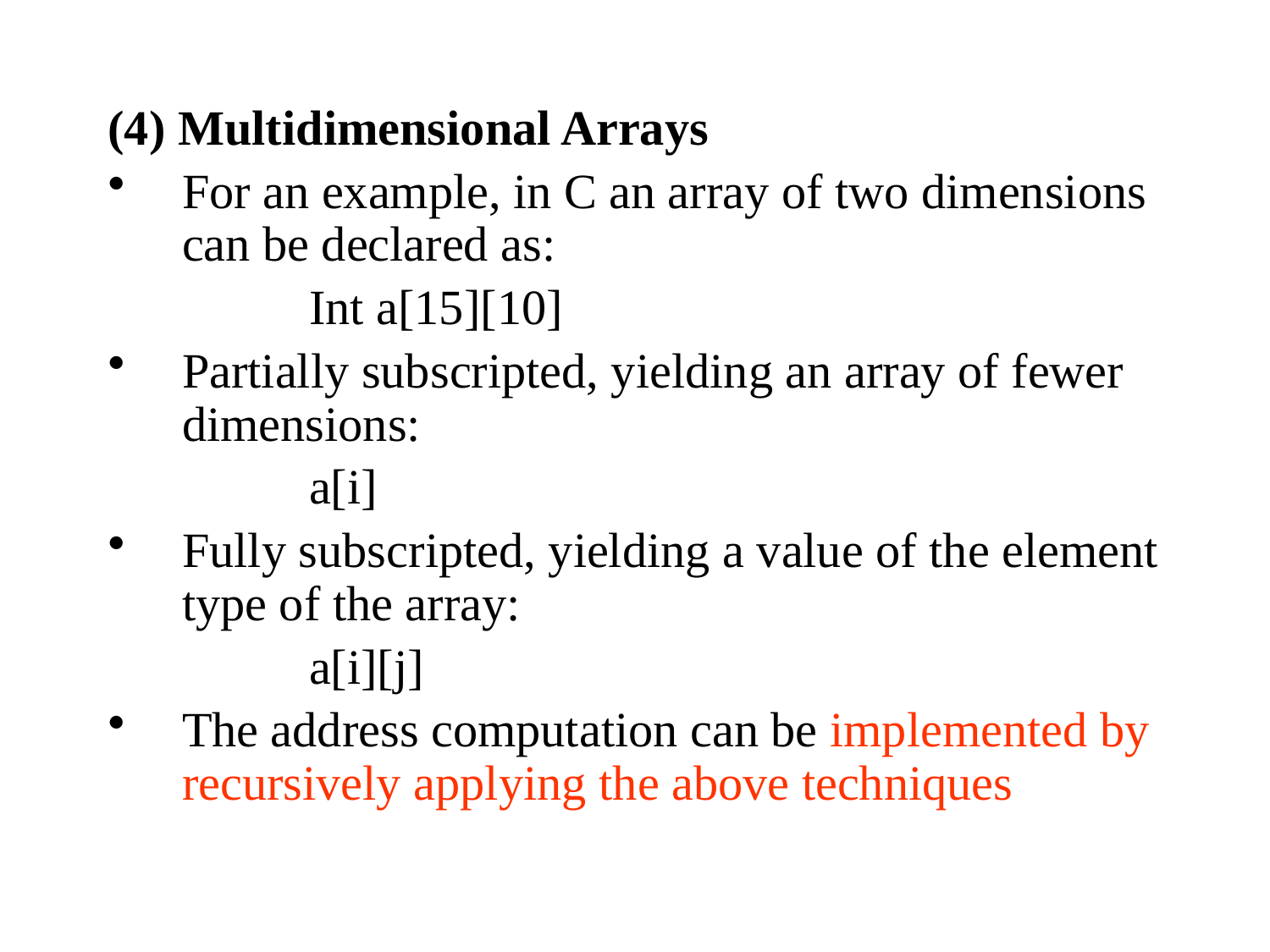

(4) Multidimensional Arrays
For an example, in C an array of two dimensions can be declared as:
		Int a[15][10]
Partially subscripted, yielding an array of fewer dimensions:
		a[i]
Fully subscripted, yielding a value of the element type of the array:
		a[i][j]
The address computation can be implemented by recursively applying the above techniques